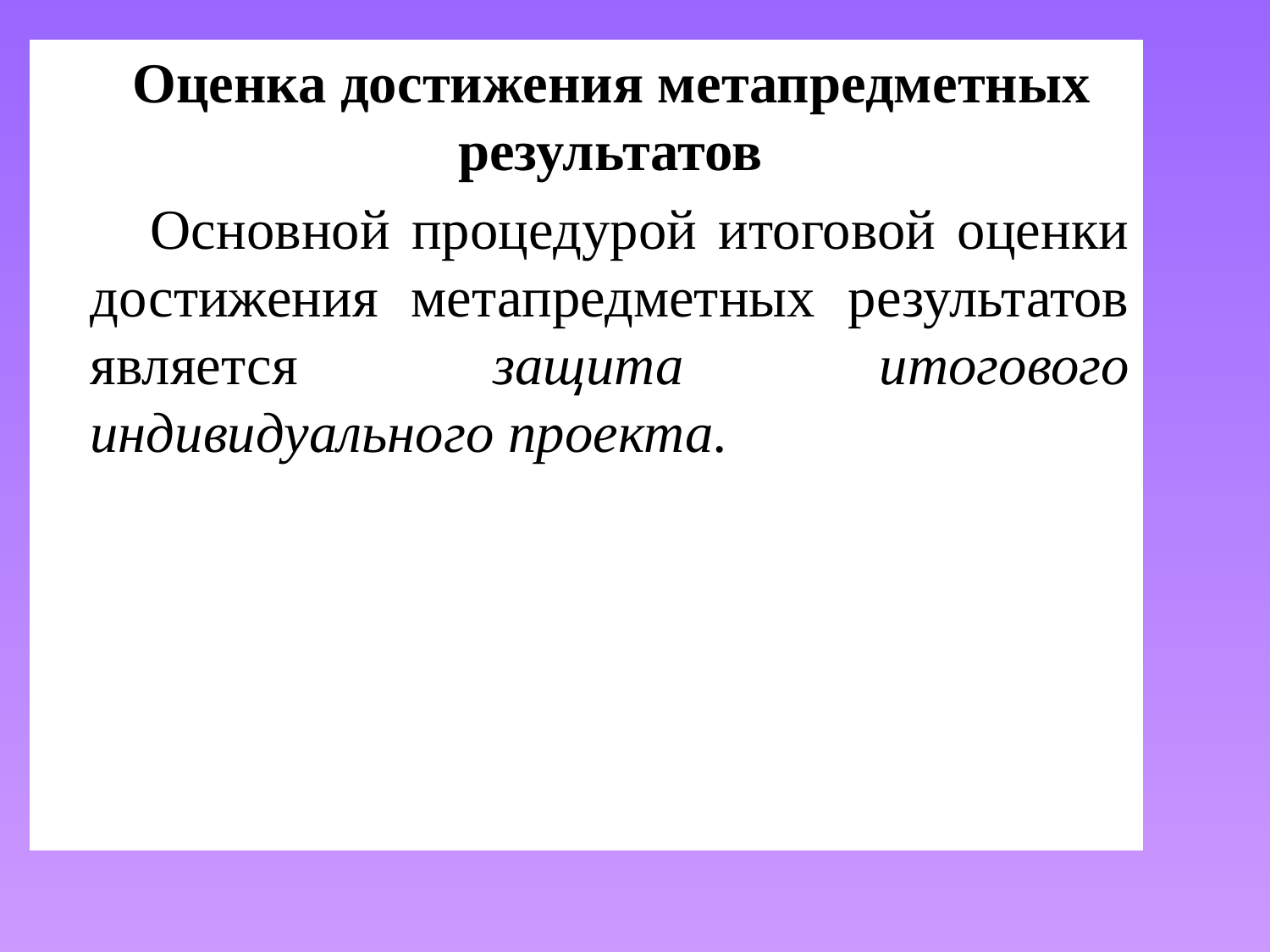

Оценка достижения метапредметных результатов
     Основной процедурой итоговой оценки достижения метапредметных результатов является защита итогового индивидуального проекта.